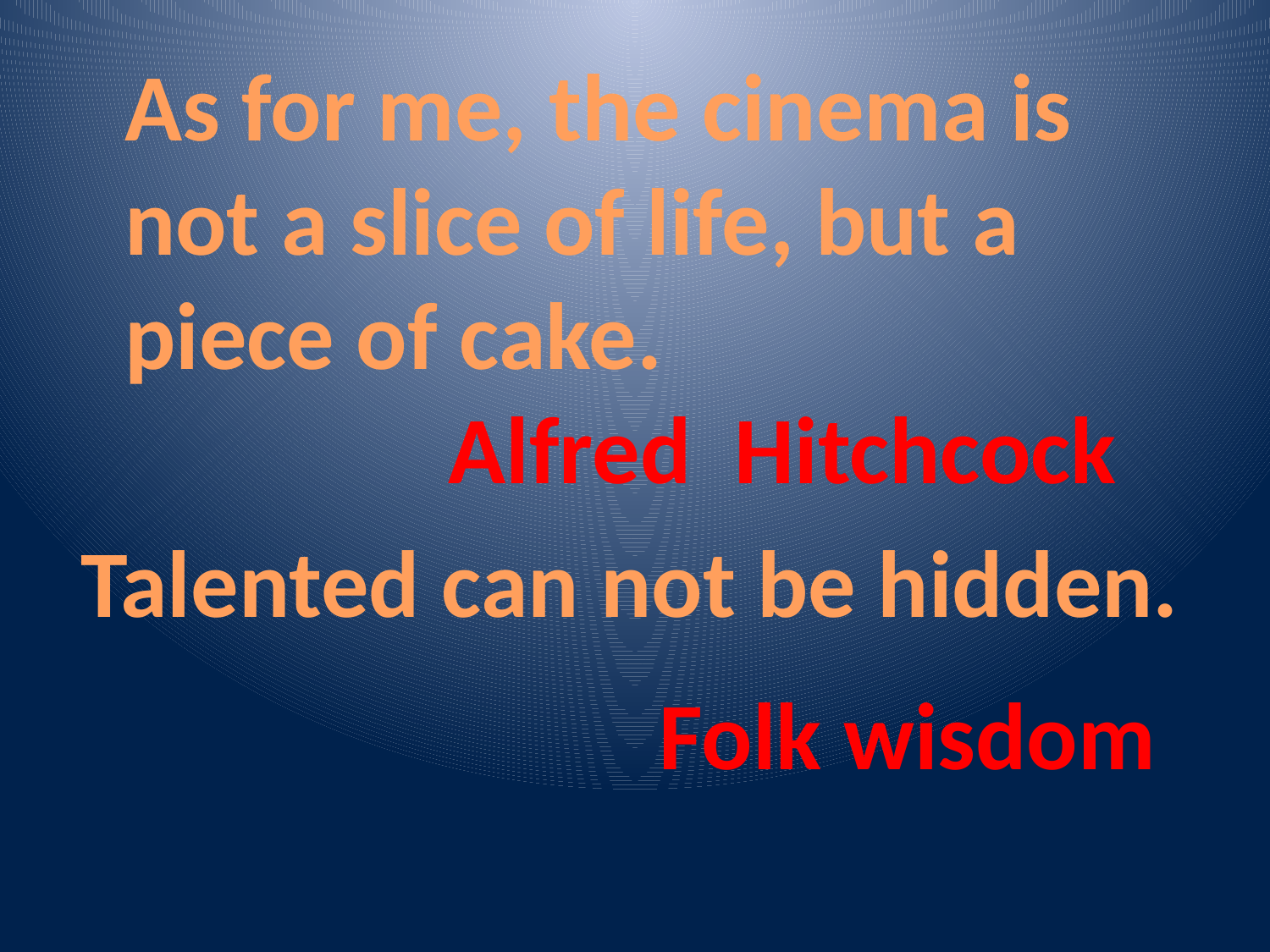

As for me, the cinema is
not a slice of life, but a piece of cake.
               Alfred  Hitchcock

Talented can not be hidden.
Folk wisdom